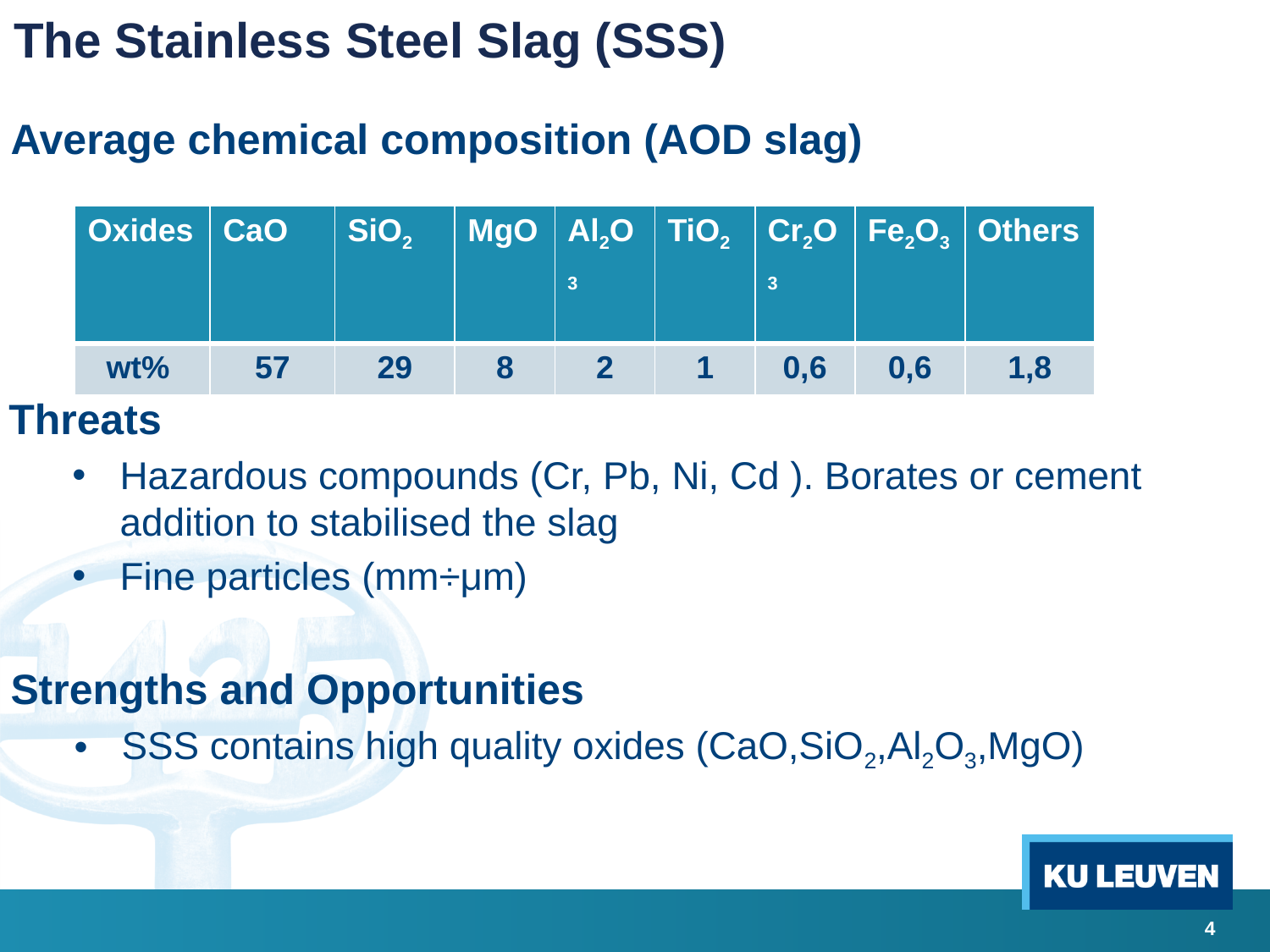

The Stainless Steel Slag (SSS)
Average chemical composition (AOD slag)
| Oxides | CaO | SiO2 | MgO | Al2O3 | TiO2 | Cr2O3 | Fe2O3 | Others |
| --- | --- | --- | --- | --- | --- | --- | --- | --- |
| wt% | 57 | 29 | 8 | 2 | 1 | 0,6 | 0,6 | 1,8 |
Threats
Hazardous compounds (Cr, Pb, Ni, Cd ). Borates or cement addition to stabilised the slag
Fine particles (mm÷μm)
Strengths and Opportunities
SSS contains high quality oxides (CaO,SiO2,Al2O3,MgO)
4